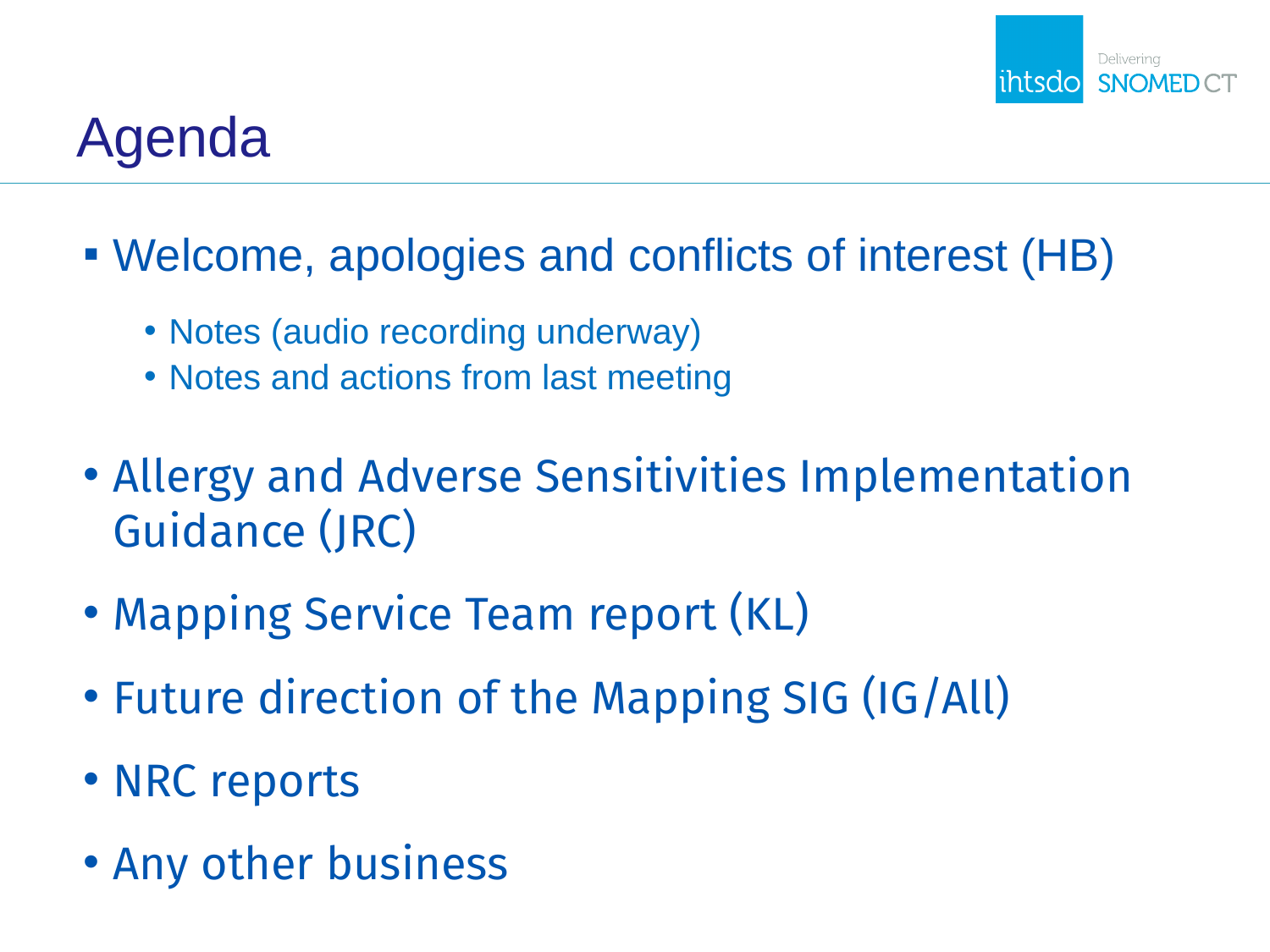

# Agenda
Welcome, apologies and conflicts of interest (HB)

Notes (audio recording underway)
Notes and actions from last meeting

Allergy and Adverse Sensitivities Implementation Guidance (JRC)

Mapping Service Team report (KL)

Future direction of the Mapping SIG (IG/All)

NRC reports

Any other business